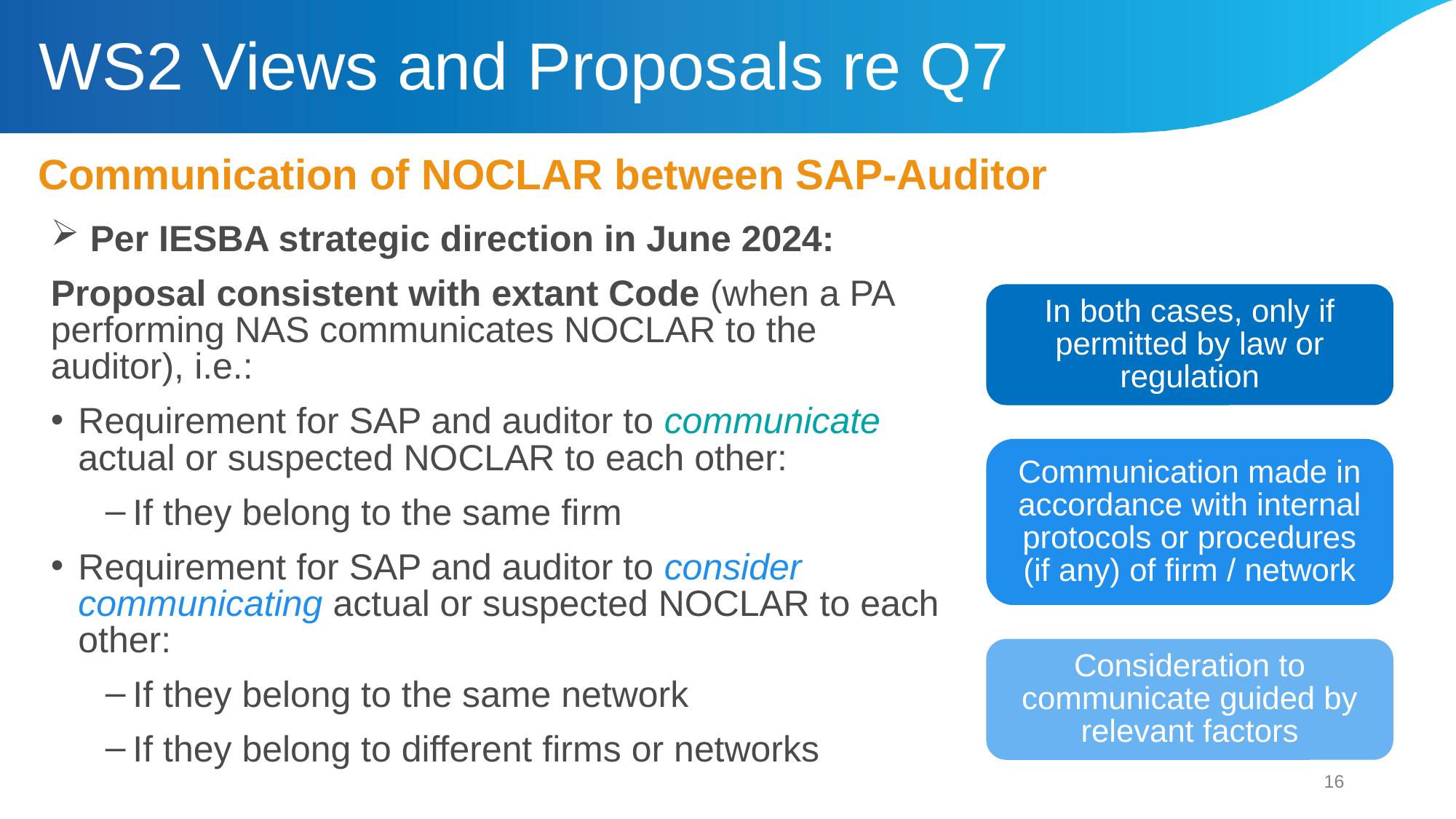

WS2 Views and Proposals re Q7
Communication of NOCLAR between SAP-Auditor

 Per IESBA strategic direction in June 2024:
Proposal consistent with extant Code (when a PA performing NAS communicates NOCLAR to the auditor), i.e.:
Requirement for SAP and auditor to communicate actual or suspected NOCLAR to each other:
If they belong to the same firm
Requirement for SAP and auditor to consider communicating actual or suspected NOCLAR to each other:
If they belong to the same network
If they belong to different firms or networks
In both cases, only if permitted by law or regulation
Communication made in accordance with internal protocols or procedures (if any) of firm / network
Consideration to communicate guided by relevant factors
16